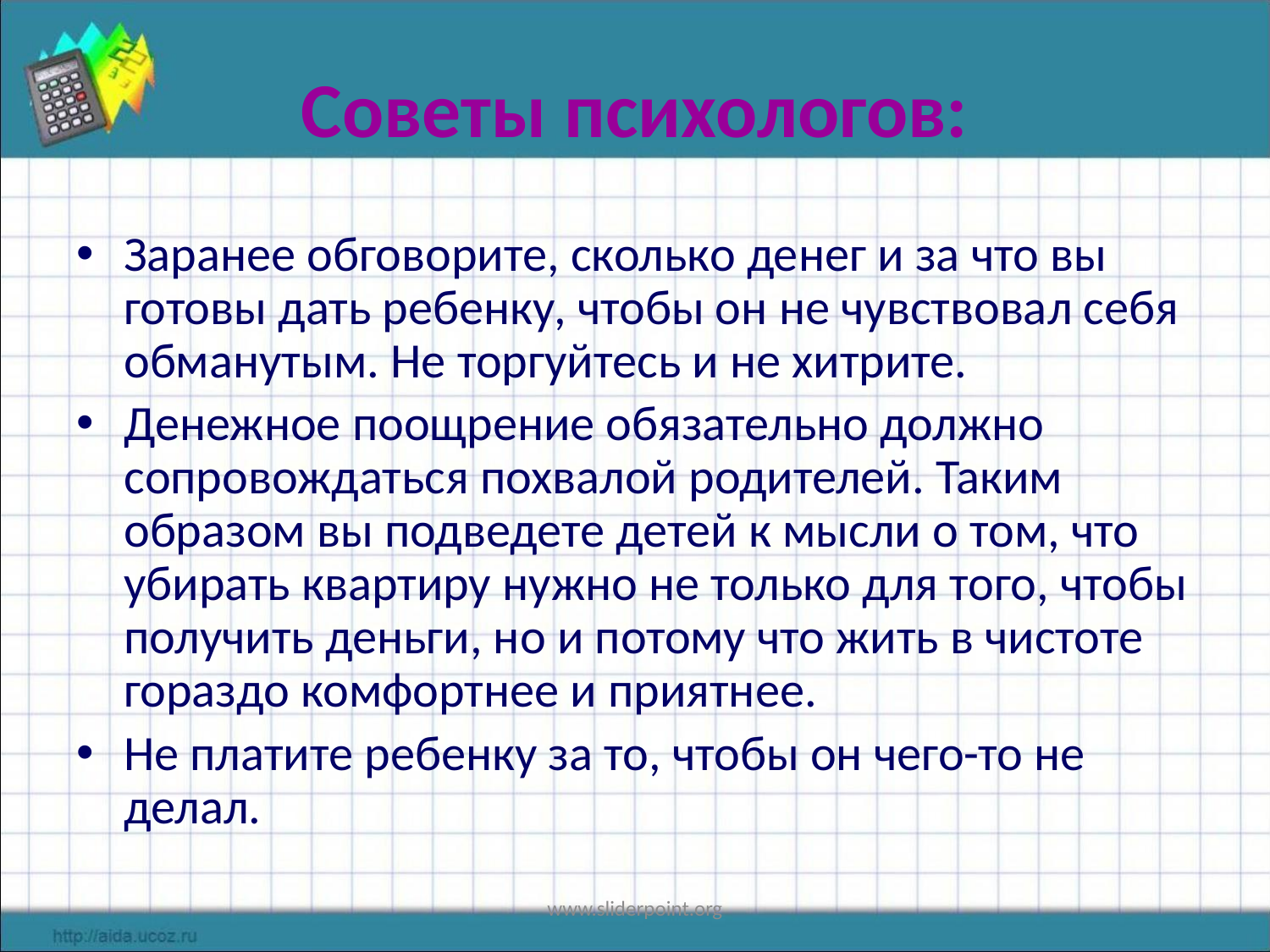

# Советы психологов:
Заранее обговорите, сколько денег и за что вы готовы дать ребенку, чтобы он не чувствовал себя обманутым. Не торгуйтесь и не хитрите.
Денежное поощрение обязательно должно сопровождаться похвалой родителей. Таким образом вы подведете детей к мысли о том, что убирать квартиру нужно не только для того, чтобы получить деньги, но и потому что жить в чистоте гораздо комфортнее и приятнее.
Не платите ребенку за то, чтобы он чего-то не делал.

www.sliderpoint.org